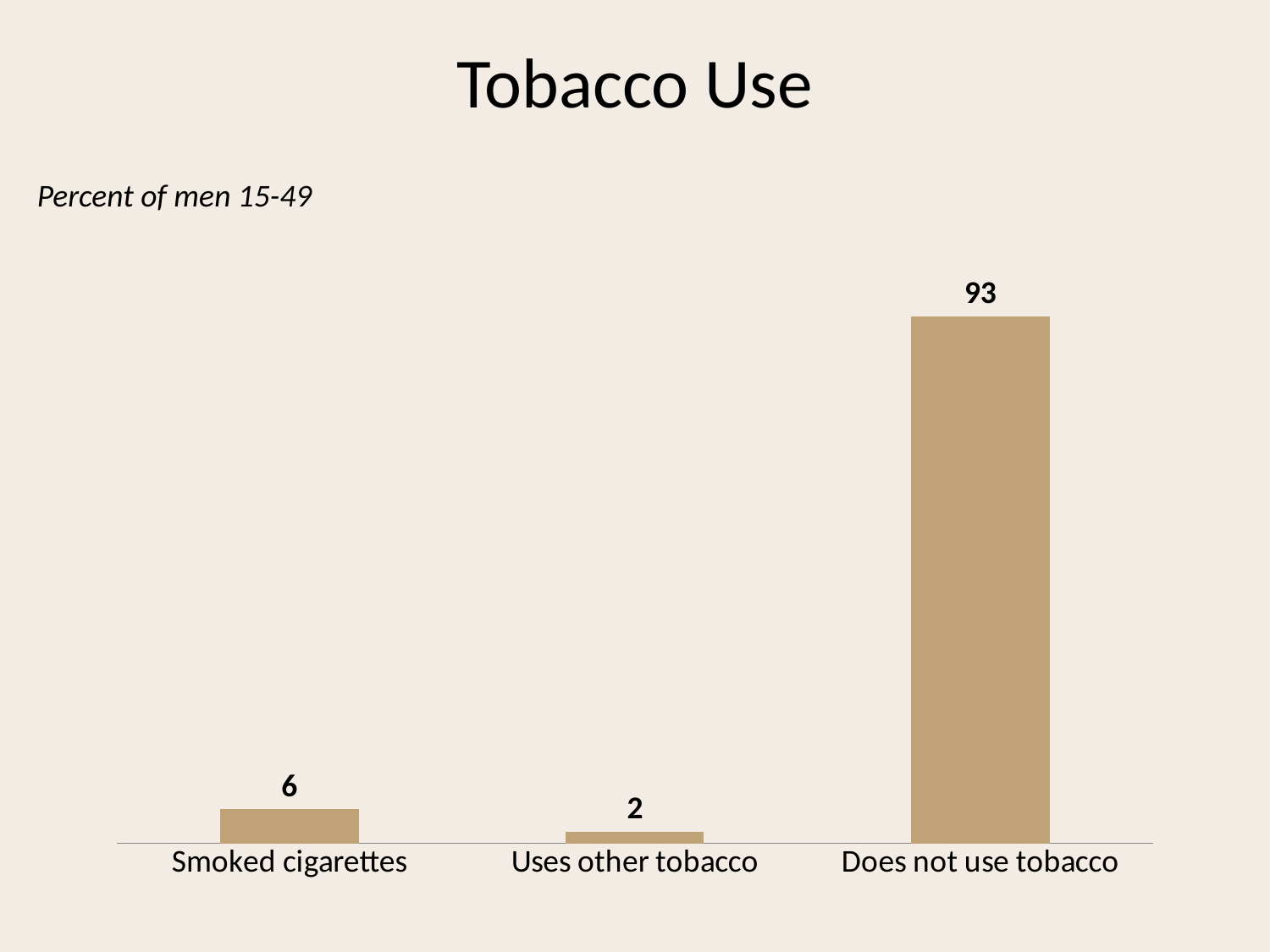

# Tobacco Use
Percent of men 15-49

### Chart

| Category | Men |
|---|---|
| Smoked cigarettes | 6.0 |
| Uses other tobacco | 2.0 |
| Does not use tobacco | 93.0 |